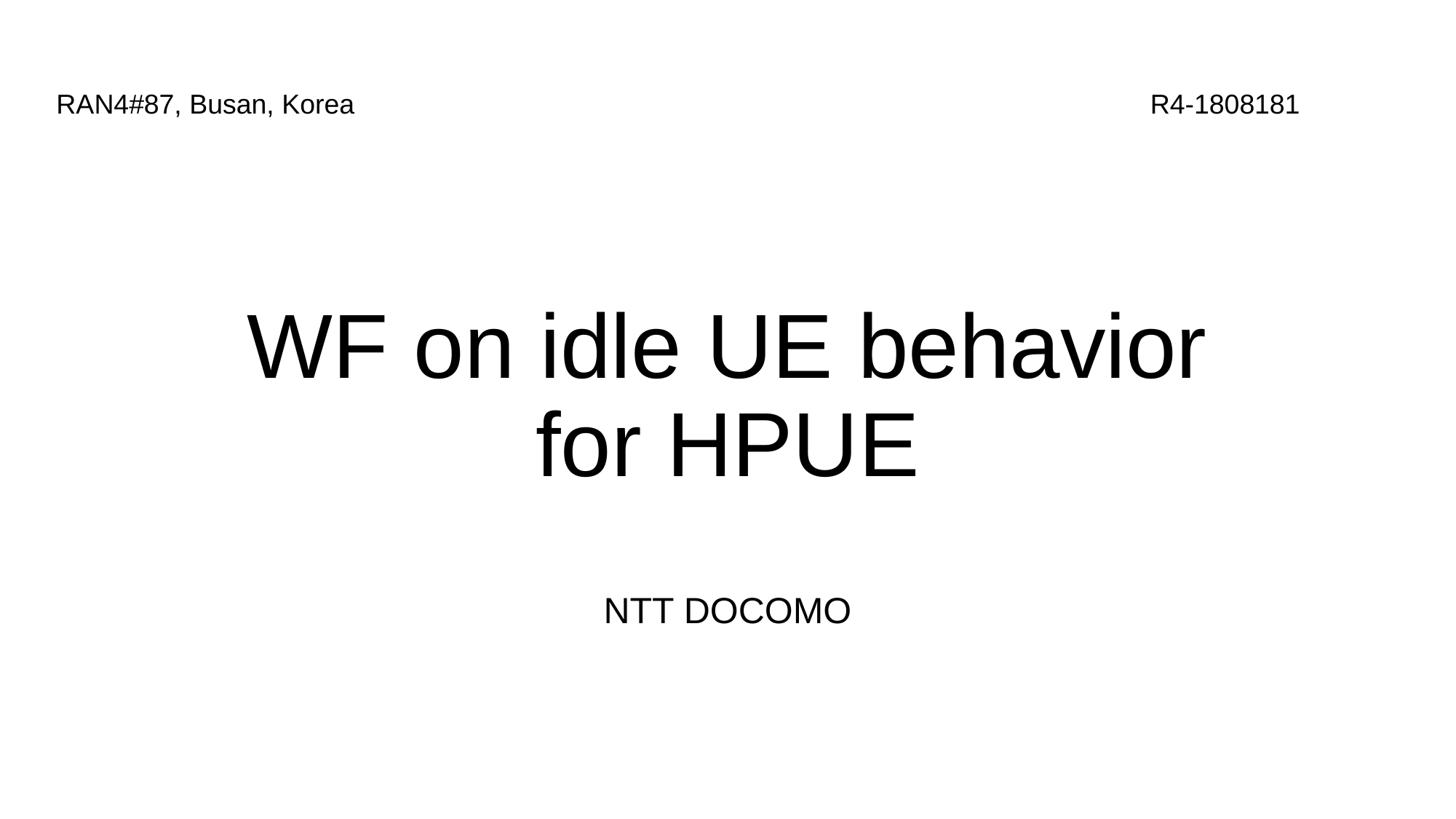

RAN4#87, Busan, Korea					   	                             R4-1808181
# WF on idle UE behavior for HPUE
NTT DOCOMO